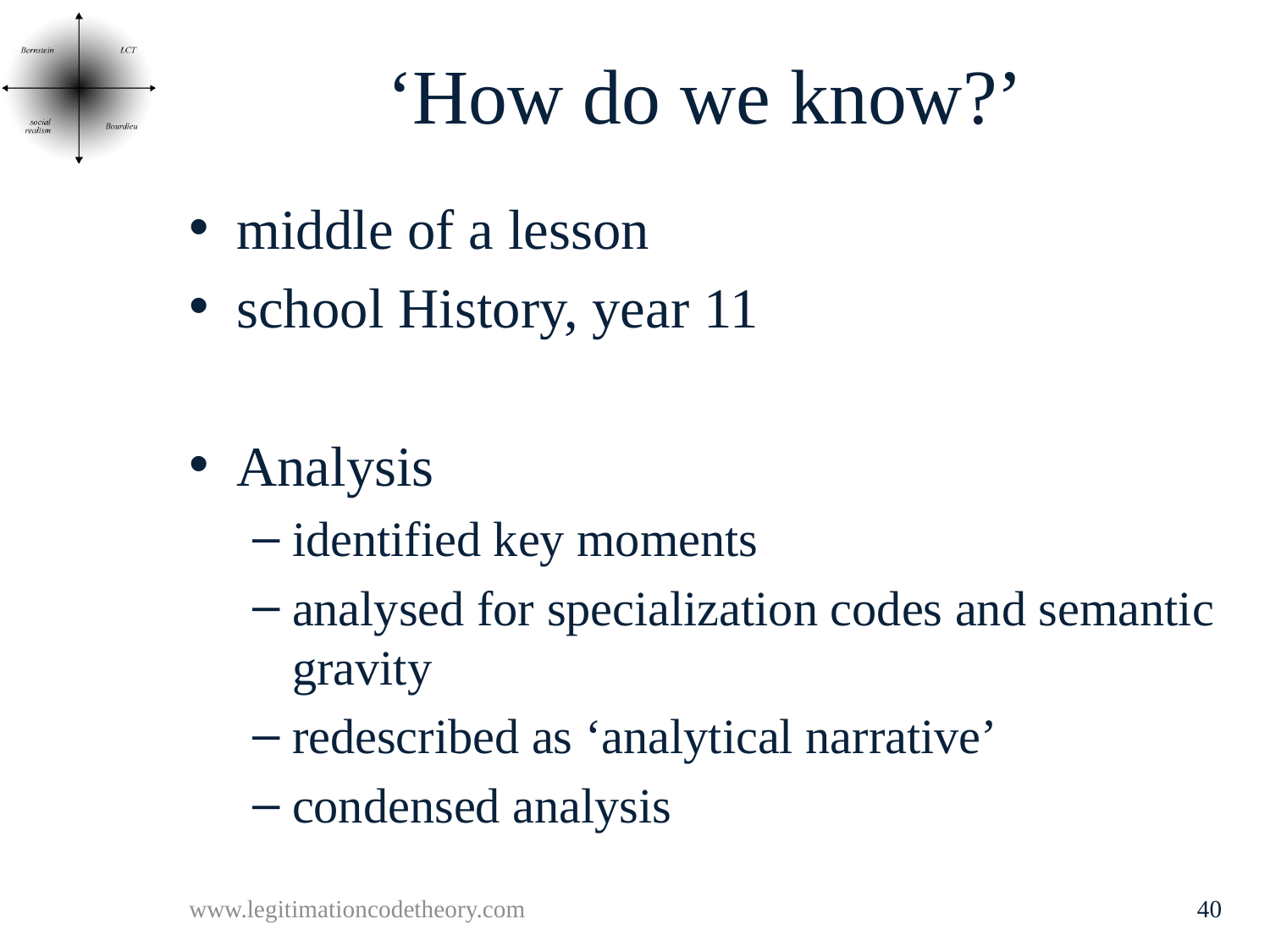

# ‘How do we know?’

middle of a lesson
school History, year 11

Analysis
identified key moments
analysed for specialization codes and semantic gravity
redescribed as ‘analytical narrative’
condensed analysis
www.legitimationcodetheory.com
40